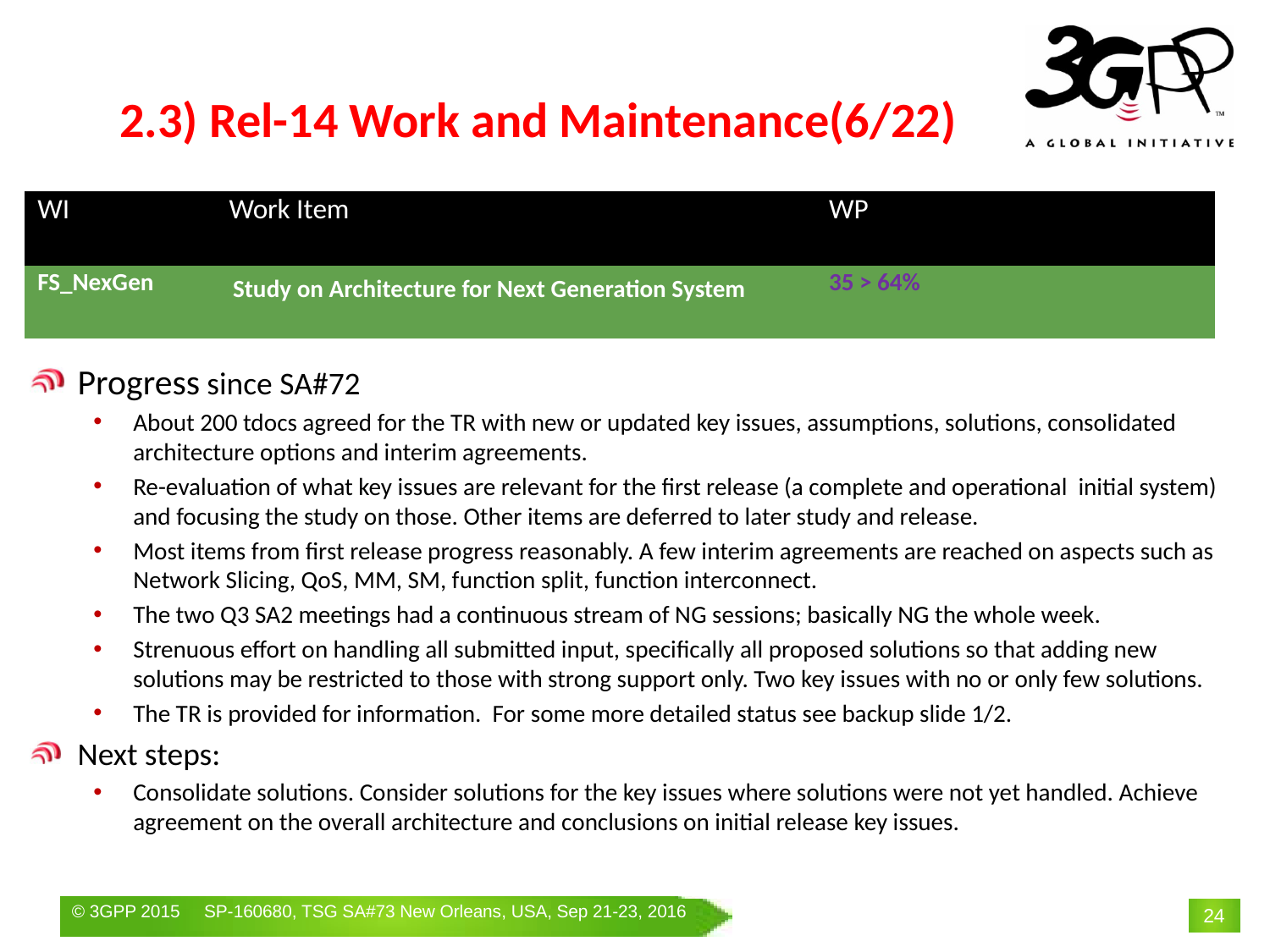

# 2.3) Rel-14 Work and Maintenance(6/22)
| WI | Work Item | WP |  |  |
| --- | --- | --- | --- | --- |
| FS\_NexGen | Study on Architecture for Next Generation System | 35 > 64% |  |  |
Progress since SA#72
About 200 tdocs agreed for the TR with new or updated key issues, assumptions, solutions, consolidated architecture options and interim agreements.
Re-evaluation of what key issues are relevant for the first release (a complete and operational  initial system) and focusing the study on those. Other items are deferred to later study and release.
Most items from first release progress reasonably. A few interim agreements are reached on aspects such as Network Slicing, QoS, MM, SM, function split, function interconnect.
The two Q3 SA2 meetings had a continuous stream of NG sessions; basically NG the whole week.
Strenuous effort on handling all submitted input, specifically all proposed solutions so that adding new solutions may be restricted to those with strong support only. Two key issues with no or only few solutions.
The TR is provided for information.  For some more detailed status see backup slide 1/2.
Next steps:
Consolidate solutions. Consider solutions for the key issues where solutions were not yet handled. Achieve agreement on the overall architecture and conclusions on initial release key issues.